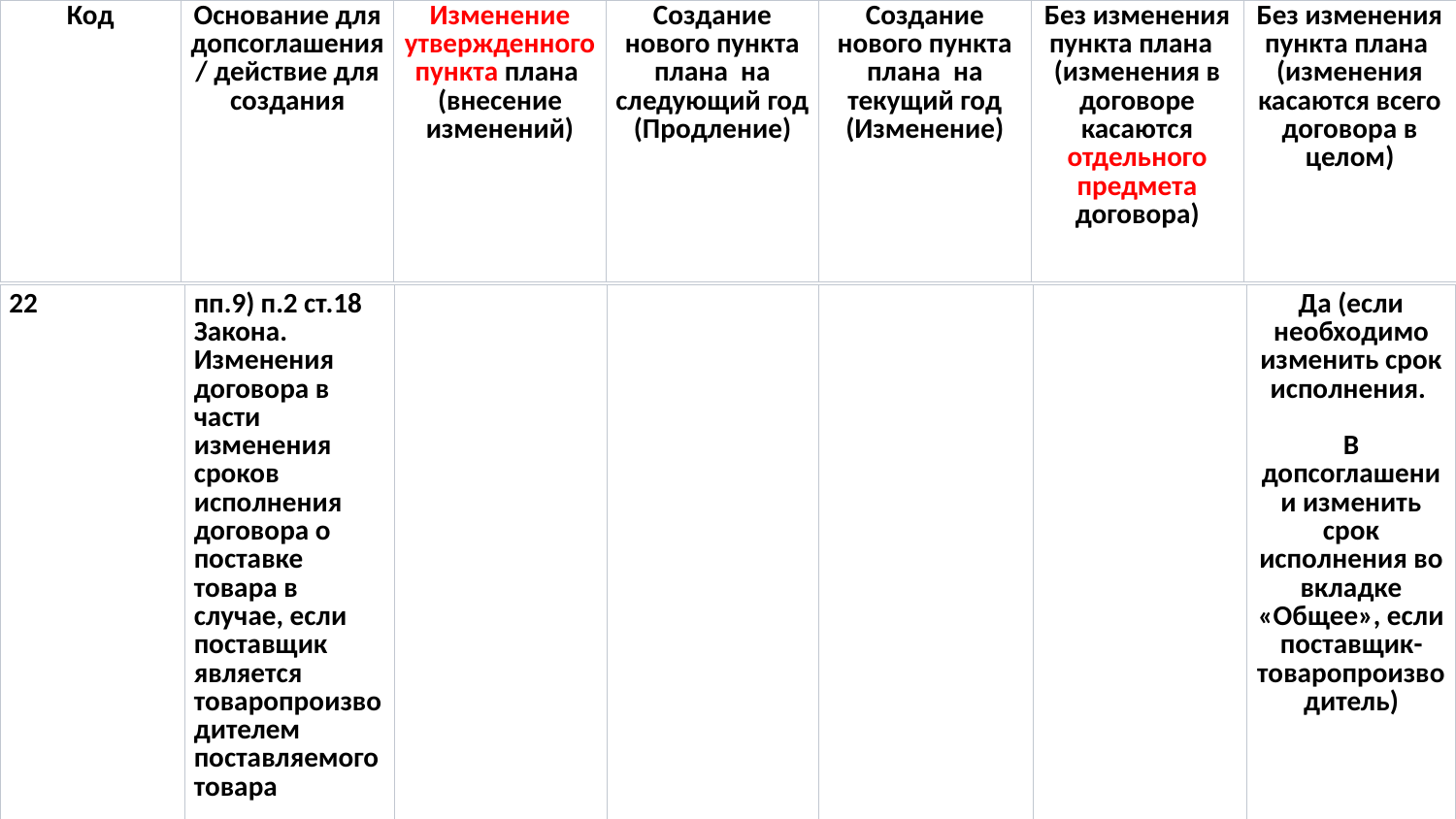

| Код | Основание для допсоглашения/ действие для создания | Изменение утвержденного пункта плана  (внесение изменений) | Создание нового пункта плана  на следующий год (Продление) | Создание нового пункта плана  на текущий год (Изменение) | Без изменения пункта плана  (изменения в договоре касаются отдельного предмета договора) | Без изменения пункта плана  (изменения касаются всего договора в целом) |
| --- | --- | --- | --- | --- | --- | --- |
| 22 | пп.9) п.2 ст.18 Закона. Изменения договора в части изменения сроков исполнения договора о поставке товара в случае, если поставщик является товаропроизводителем поставляемого товара |  |  |  |  | Да (если необходимо изменить срок исполнения. В допсоглашении изменить срок исполнения во вкладке «Общее», если поставщик-товаропроизводитель) |
| --- | --- | --- | --- | --- | --- | --- |
56